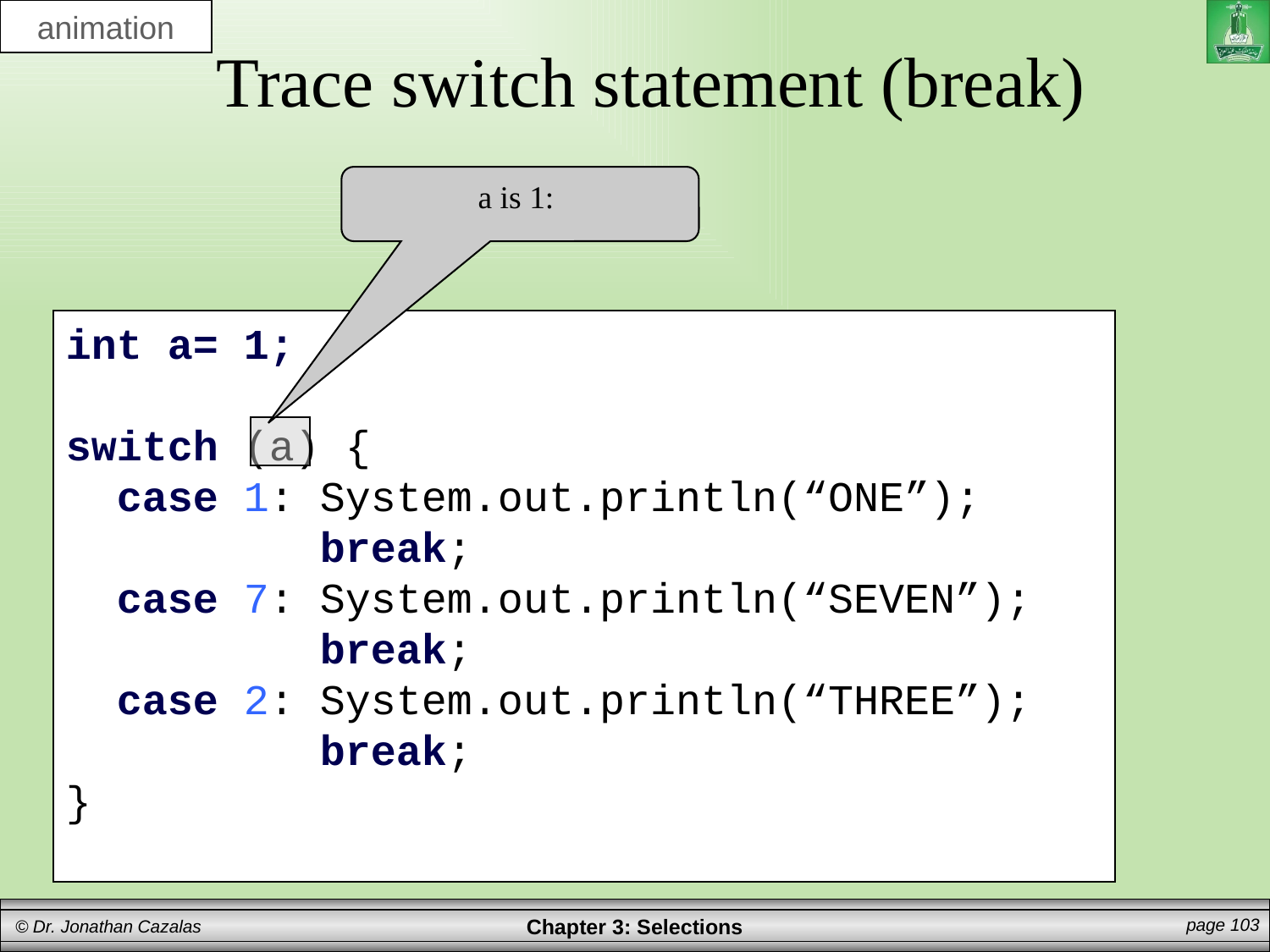

animation
# Trace switch statement (break)
a is 1:
int a= 1;

switch (a) {
  case 1: System.out.println(“ONE”);
		break;
  case 7: System.out.println(“SEVEN”);
		break;
  case 2: System.out.println(“THREE”);
		break;
}